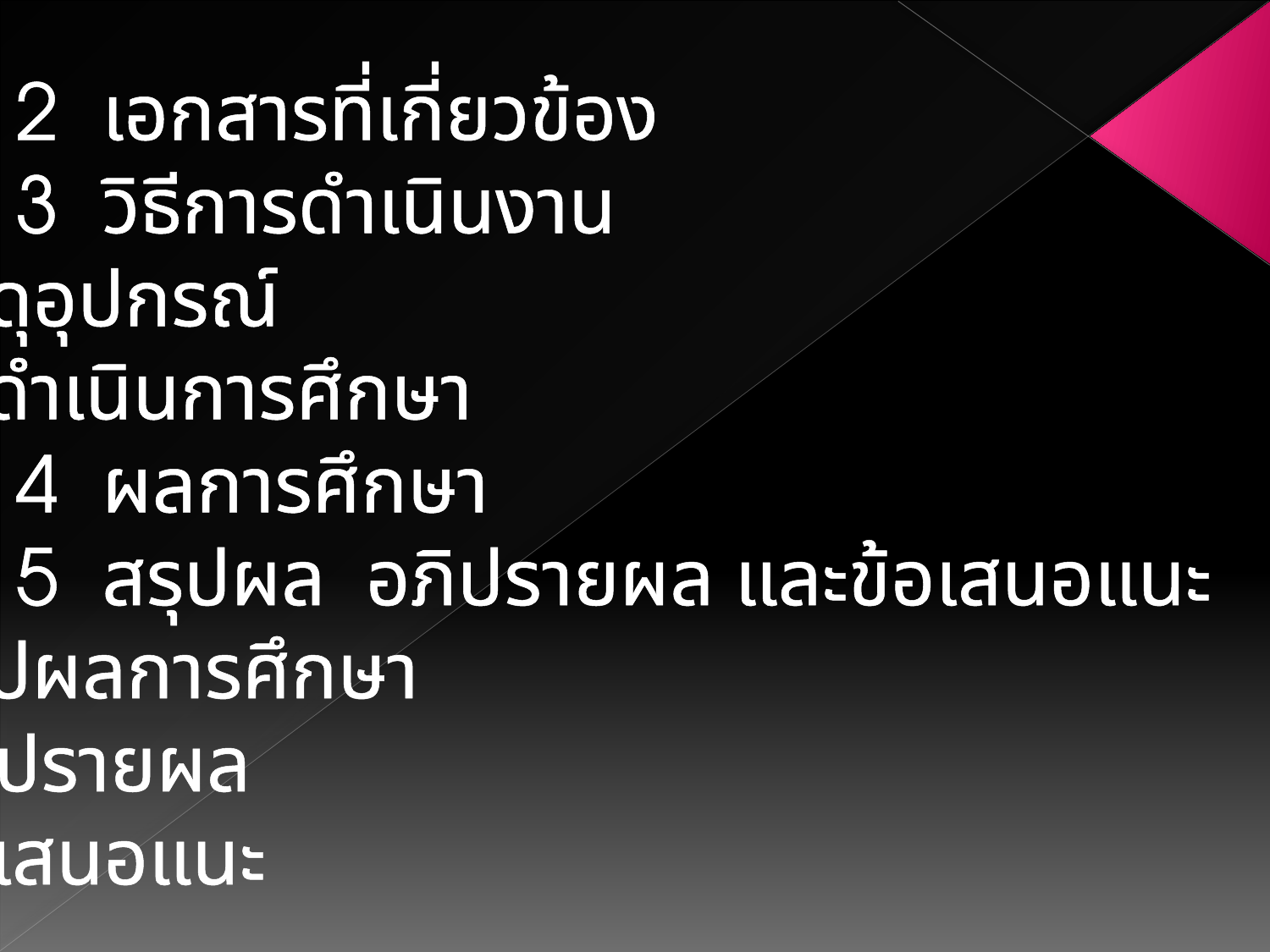

บทที่  2  เอกสารที่เกี่ยวข้อง
บทที่  3  วิธีการดำเนินงาน
  -วัสดุอุปกรณ์
  -วิธีดำเนินการศึกษา
บทที่  4  ผลการศึกษา
บทที่  5  สรุปผล  อภิปรายผล และข้อเสนอแนะ
  -สรุปผลการศึกษา
  -อภิปรายผล
  -ข้อเสนอแนะ